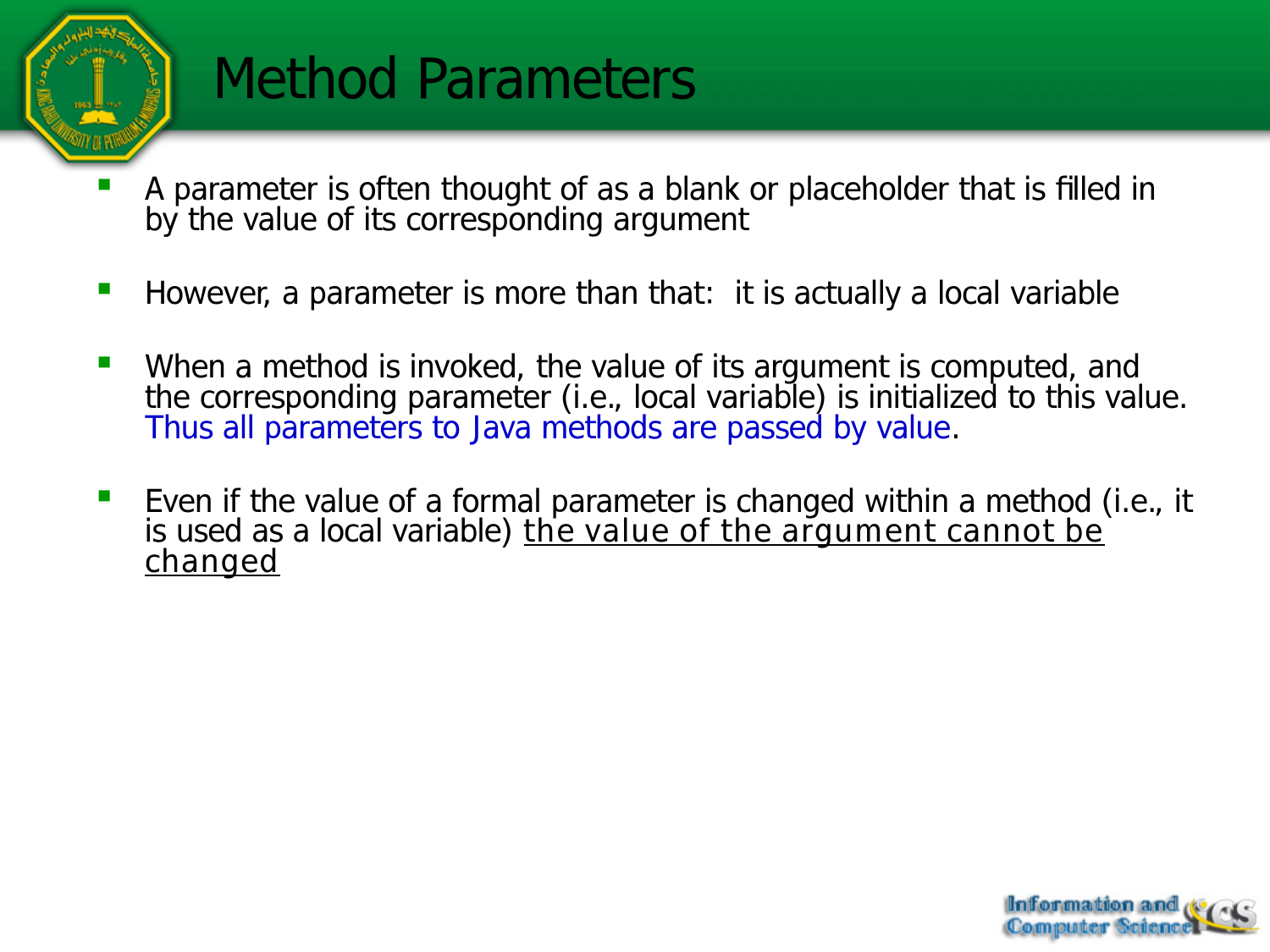

# Method Parameters
A parameter is often thought of as a blank or placeholder that is filled in by the value of its corresponding argument

However, a parameter is more than that:  it is actually a local variable

When a method is invoked, the value of its argument is computed, and the corresponding parameter (i.e., local variable) is initialized to this value. Thus all parameters to Java methods are passed by value.

Even if the value of a formal parameter is changed within a method (i.e., it is used as a local variable) the value of the argument cannot be changed